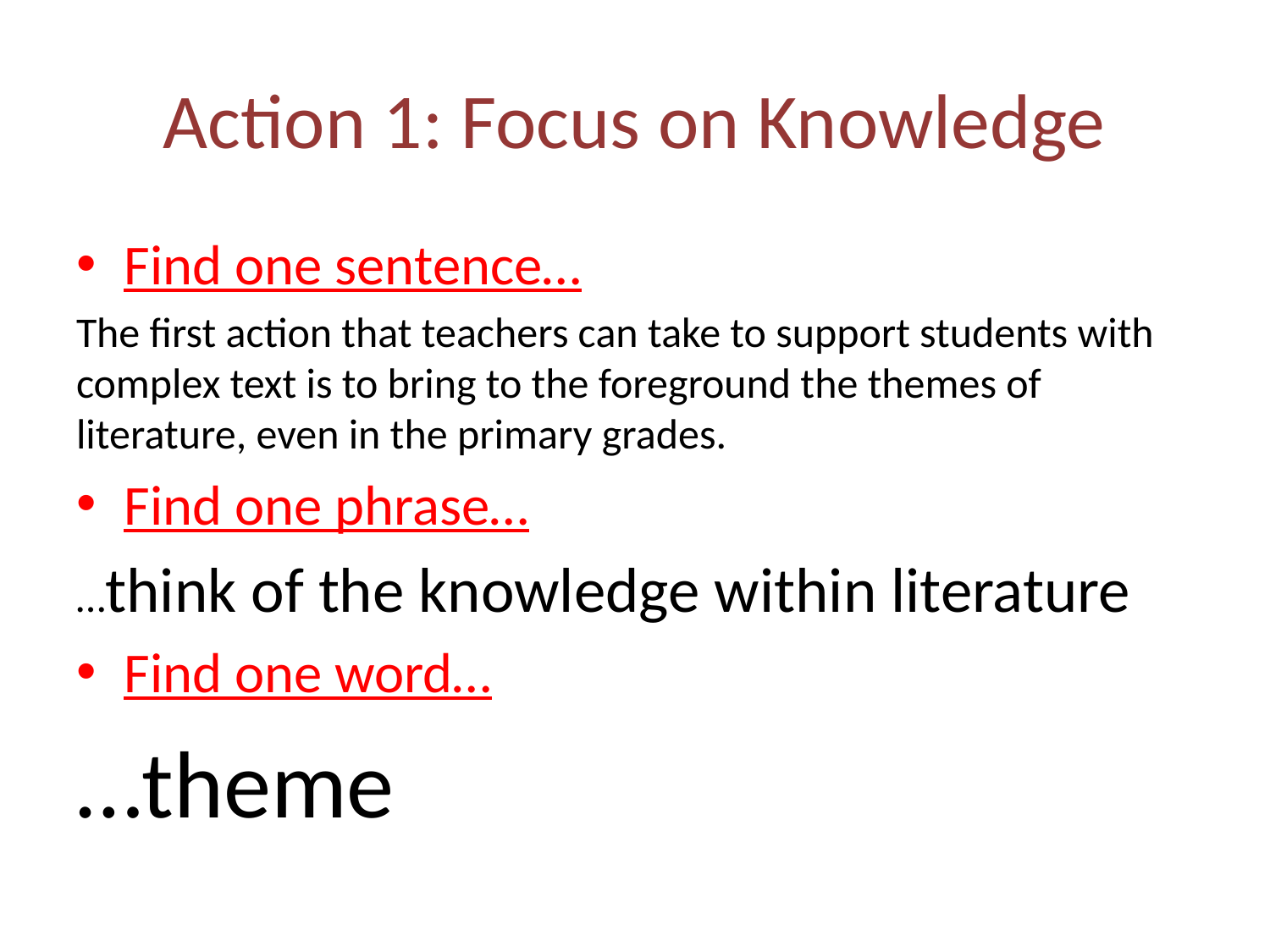

# Action 1: Focus on Knowledge
Find one sentence…
The first action that teachers can take to support students with complex text is to bring to the foreground the themes of literature, even in the primary grades.
Find one phrase…
…think of the knowledge within literature
Find one word…
…theme